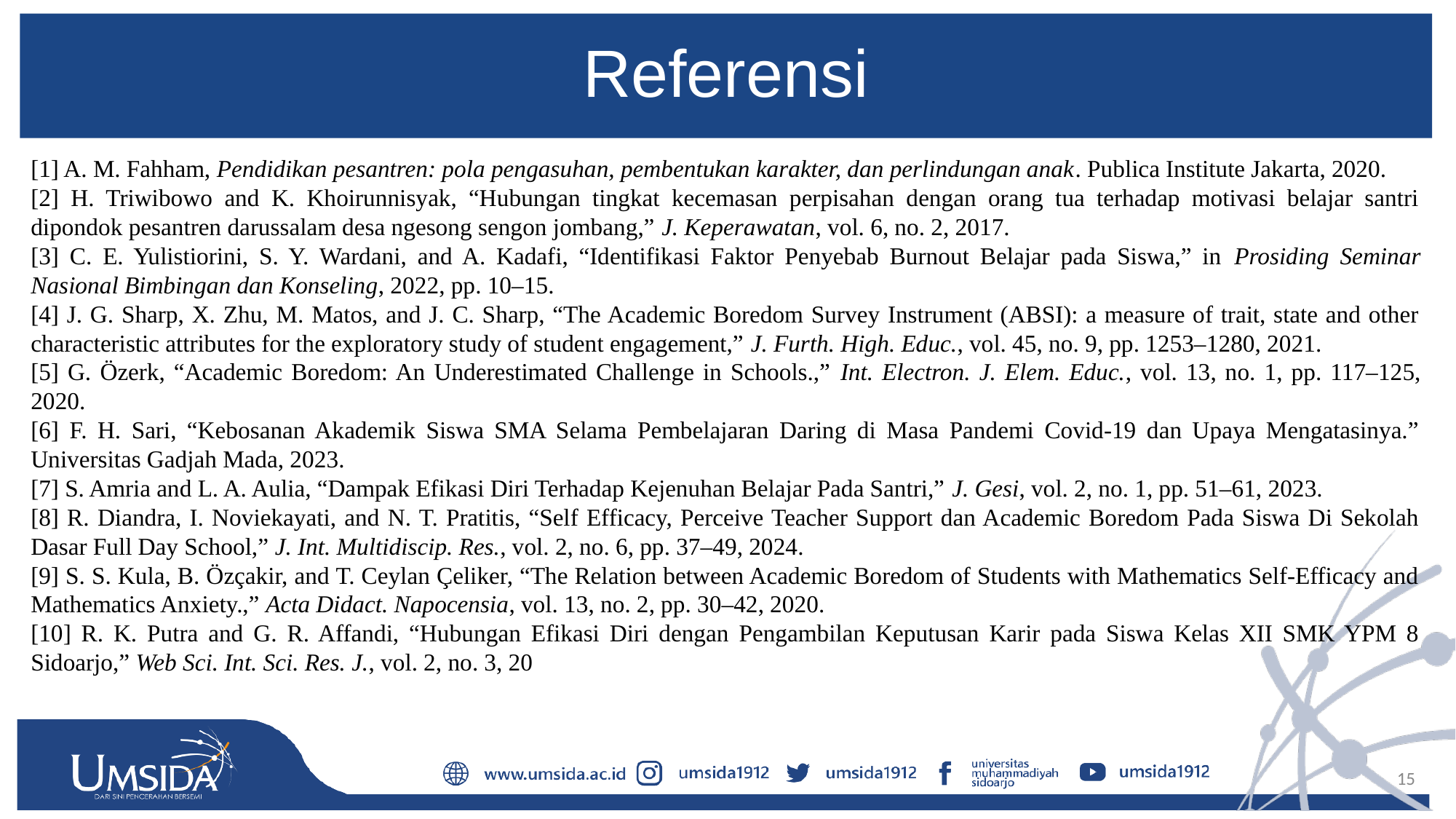

# Referensi
[1] A. M. Fahham, Pendidikan pesantren: pola pengasuhan, pembentukan karakter, dan perlindungan anak. Publica Institute Jakarta, 2020.
[2] H. Triwibowo and K. Khoirunnisyak, “Hubungan tingkat kecemasan perpisahan dengan orang tua terhadap motivasi belajar santri dipondok pesantren darussalam desa ngesong sengon jombang,” J. Keperawatan, vol. 6, no. 2, 2017.
[3] C. E. Yulistiorini, S. Y. Wardani, and A. Kadafi, “Identifikasi Faktor Penyebab Burnout Belajar pada Siswa,” in Prosiding Seminar Nasional Bimbingan dan Konseling, 2022, pp. 10–15.
[4] J. G. Sharp, X. Zhu, M. Matos, and J. C. Sharp, “The Academic Boredom Survey Instrument (ABSI): a measure of trait, state and other characteristic attributes for the exploratory study of student engagement,” J. Furth. High. Educ., vol. 45, no. 9, pp. 1253–1280, 2021.
[5] G. Özerk, “Academic Boredom: An Underestimated Challenge in Schools.,” Int. Electron. J. Elem. Educ., vol. 13, no. 1, pp. 117–125, 2020.
[6] F. H. Sari, “Kebosanan Akademik Siswa SMA Selama Pembelajaran Daring di Masa Pandemi Covid-19 dan Upaya Mengatasinya.” Universitas Gadjah Mada, 2023.
[7] S. Amria and L. A. Aulia, “Dampak Efikasi Diri Terhadap Kejenuhan Belajar Pada Santri,” J. Gesi, vol. 2, no. 1, pp. 51–61, 2023.
[8] R. Diandra, I. Noviekayati, and N. T. Pratitis, “Self Efficacy, Perceive Teacher Support dan Academic Boredom Pada Siswa Di Sekolah Dasar Full Day School,” J. Int. Multidiscip. Res., vol. 2, no. 6, pp. 37–49, 2024.
[9] S. S. Kula, B. Özçakir, and T. Ceylan Çeliker, “The Relation between Academic Boredom of Students with Mathematics Self-Efficacy and Mathematics Anxiety.,” Acta Didact. Napocensia, vol. 13, no. 2, pp. 30–42, 2020.
[10] R. K. Putra and G. R. Affandi, “Hubungan Efikasi Diri dengan Pengambilan Keputusan Karir pada Siswa Kelas XII SMK YPM 8 Sidoarjo,” Web Sci. Int. Sci. Res. J., vol. 2, no. 3, 20